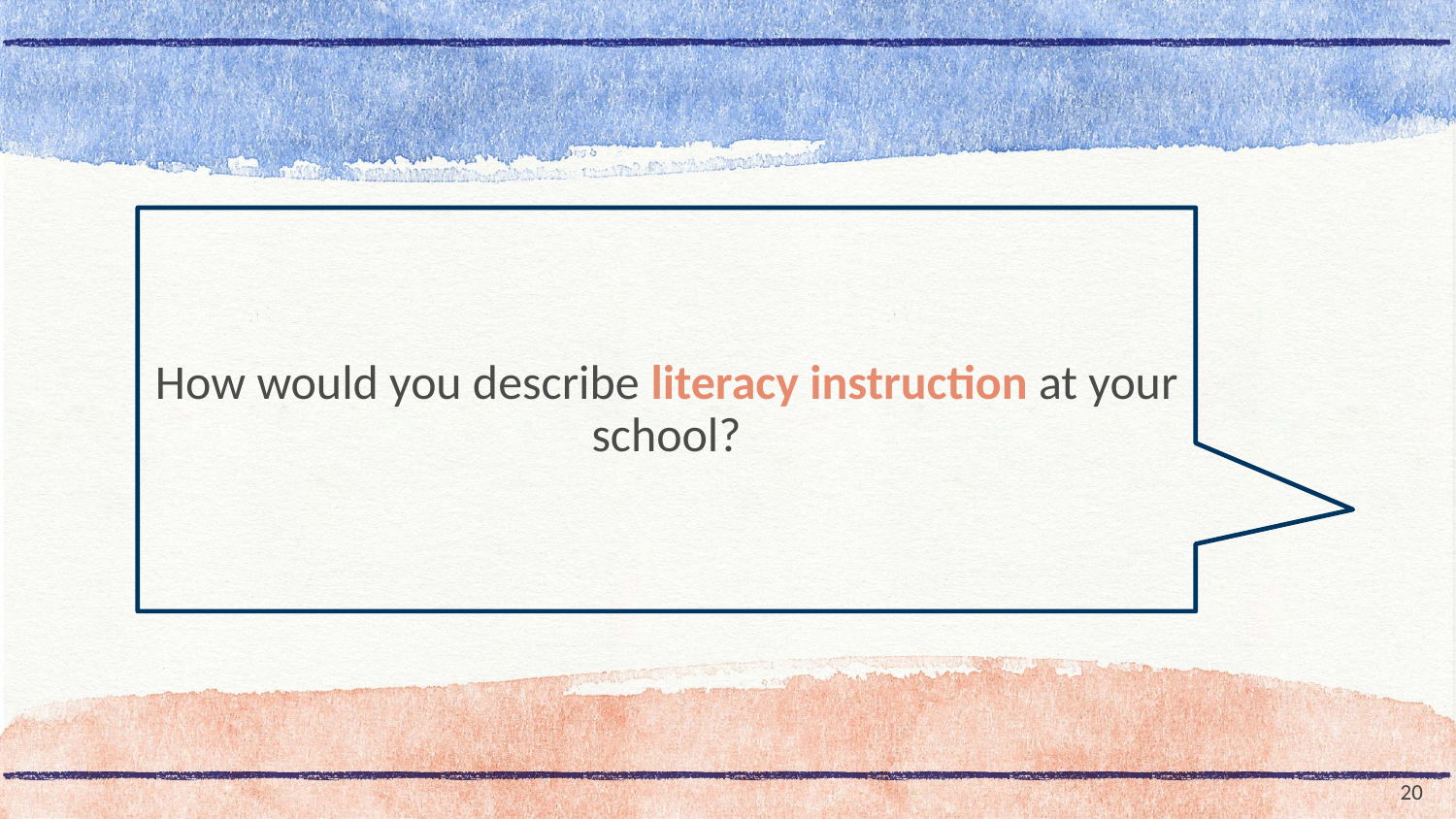

How would you describe literacy instruction at your school?